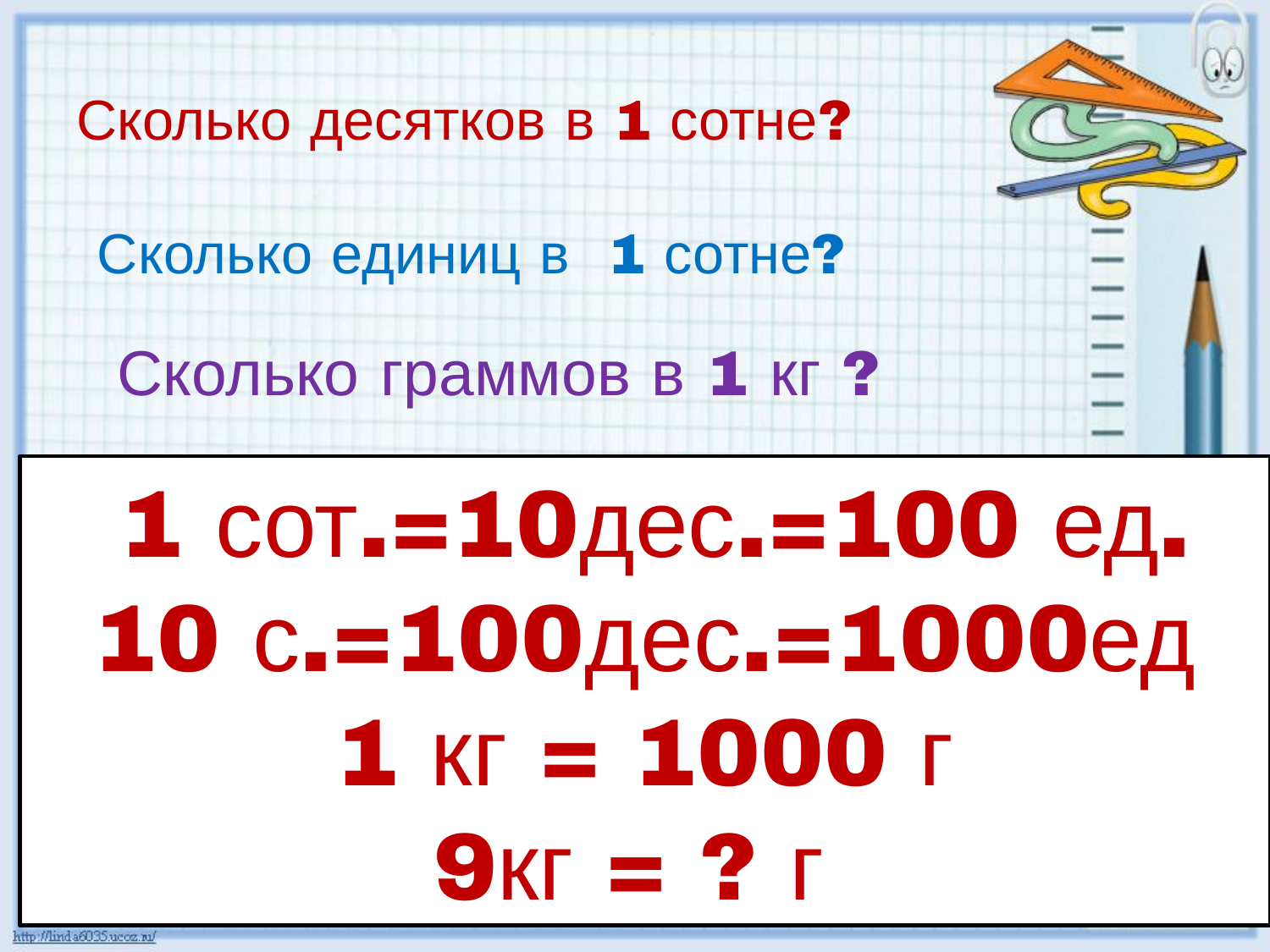

# Сколько десятков в 1 сотне?
Сколько единиц в  1 сотне?
Сколько граммов в 1 кг ?
 1 сот.=10дес.=100 ед.
10 с.=100дес.=1000ед
1 кг = 1000 г
9кг = ? г